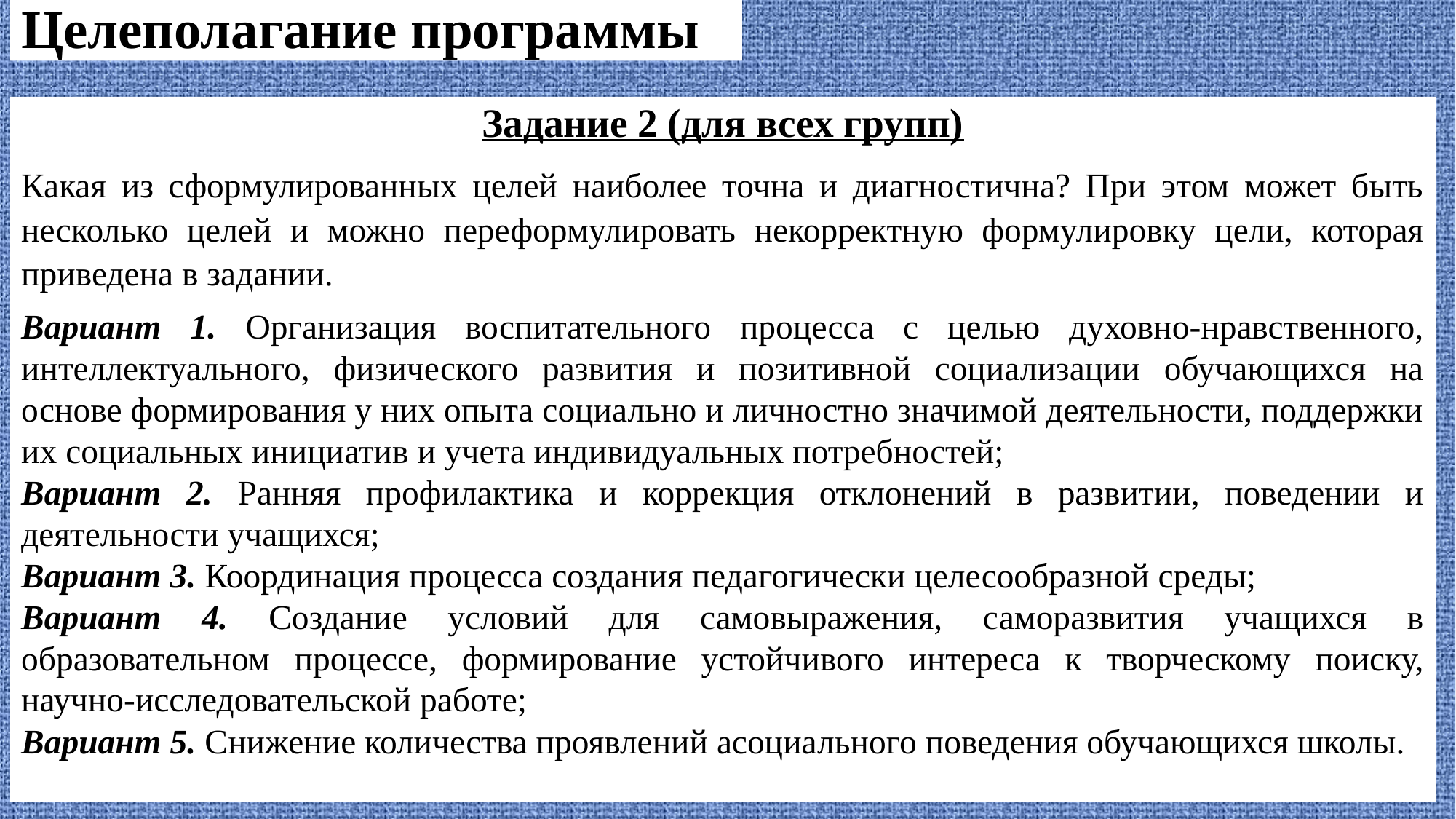

# Целеполагание программы
Задание 2 (для всех групп)
Какая из сформулированных целей наиболее точна и диагностична? При этом может быть несколько целей и можно переформулировать некорректную формулировку цели, которая приведена в задании.
Вариант 1. Организация воспитательного процесса с целью духовно-нравственного, интеллектуального, физического развития и позитивной социализации обучающихся на основе формирования у них опыта социально и личностно значимой деятельности, поддержки их социальных инициатив и учета индивидуальных потребностей;
Вариант 2. Ранняя профилактика и коррекция отклонений в развитии, поведении и деятельности учащихся;
Вариант 3. Координация процесса создания педагогически целесообразной среды;
Вариант 4. Создание условий для самовыражения, саморазвития учащихся в образовательном процессе, формирование устойчивого интереса к творческому поиску, научно-исследовательской работе;
Вариант 5. Снижение количества проявлений асоциального поведения обучающихся школы.